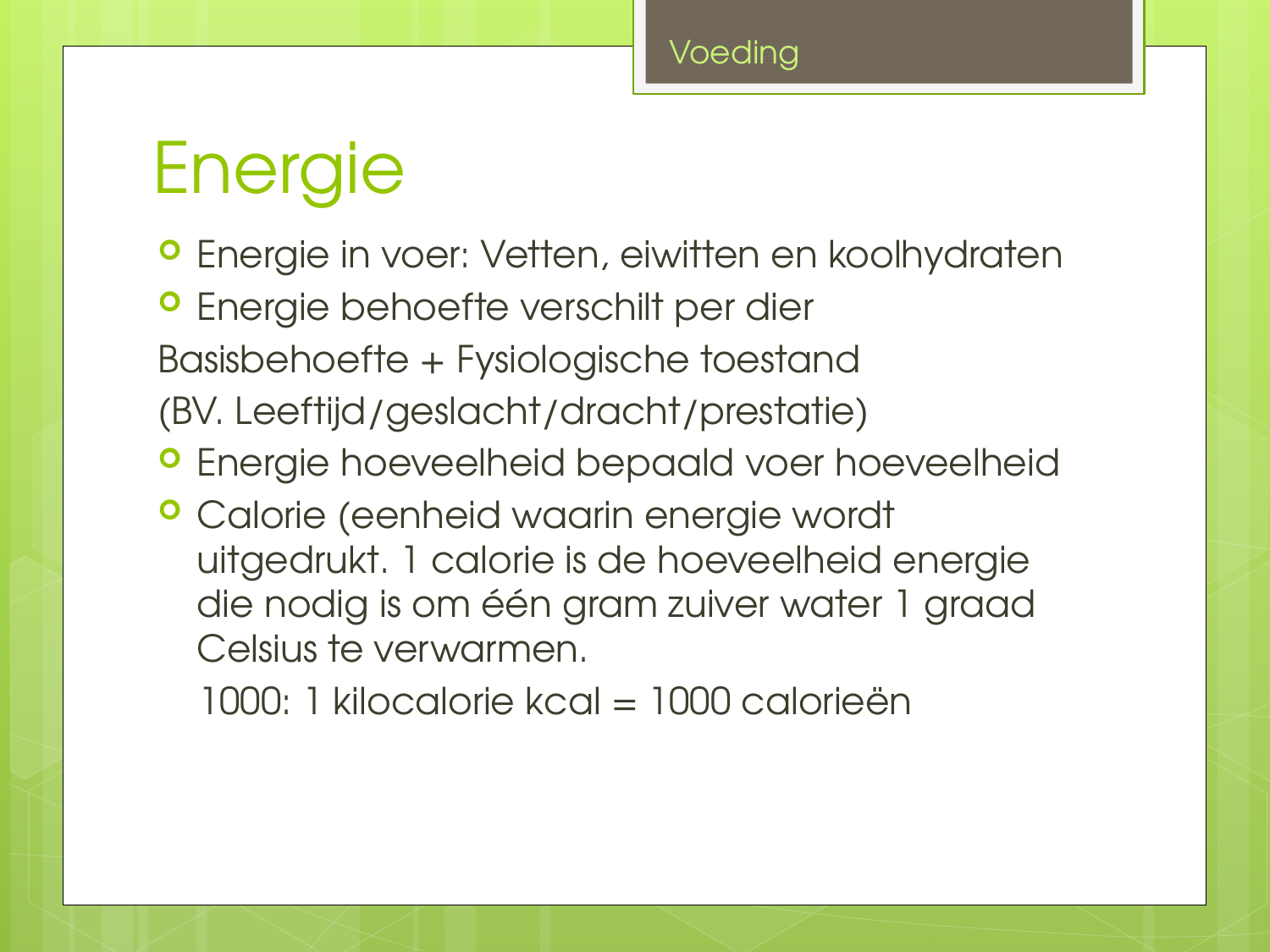

Voeding
# Energie
Energie in voer: Vetten, eiwitten en koolhydraten
Energie behoefte verschilt per dier
Basisbehoefte + Fysiologische toestand
(BV. Leeftijd/geslacht/dracht/prestatie)
Energie hoeveelheid bepaald voer hoeveelheid
Calorie (eenheid waarin energie wordt uitgedrukt. 1 calorie is de hoeveelheid energie die nodig is om één gram zuiver water 1 graad Celsius te verwarmen.
    1000: 1 kilocalorie kcal = 1000 calorieën